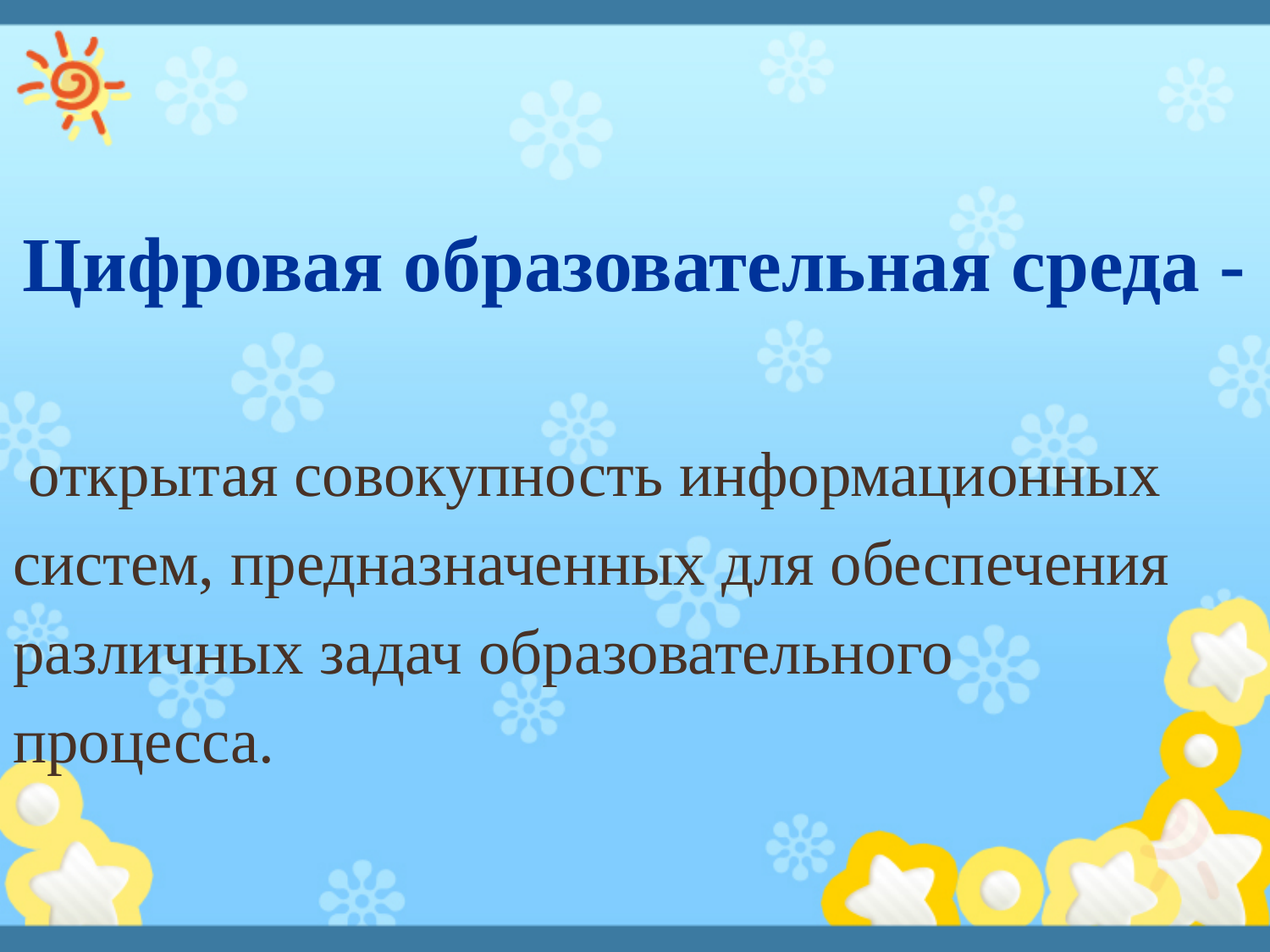

Цифровая образовательная среда -
 открытая совокупность информационных
систем, предназначенных для обеспечения
различных задач образовательного
процесса.